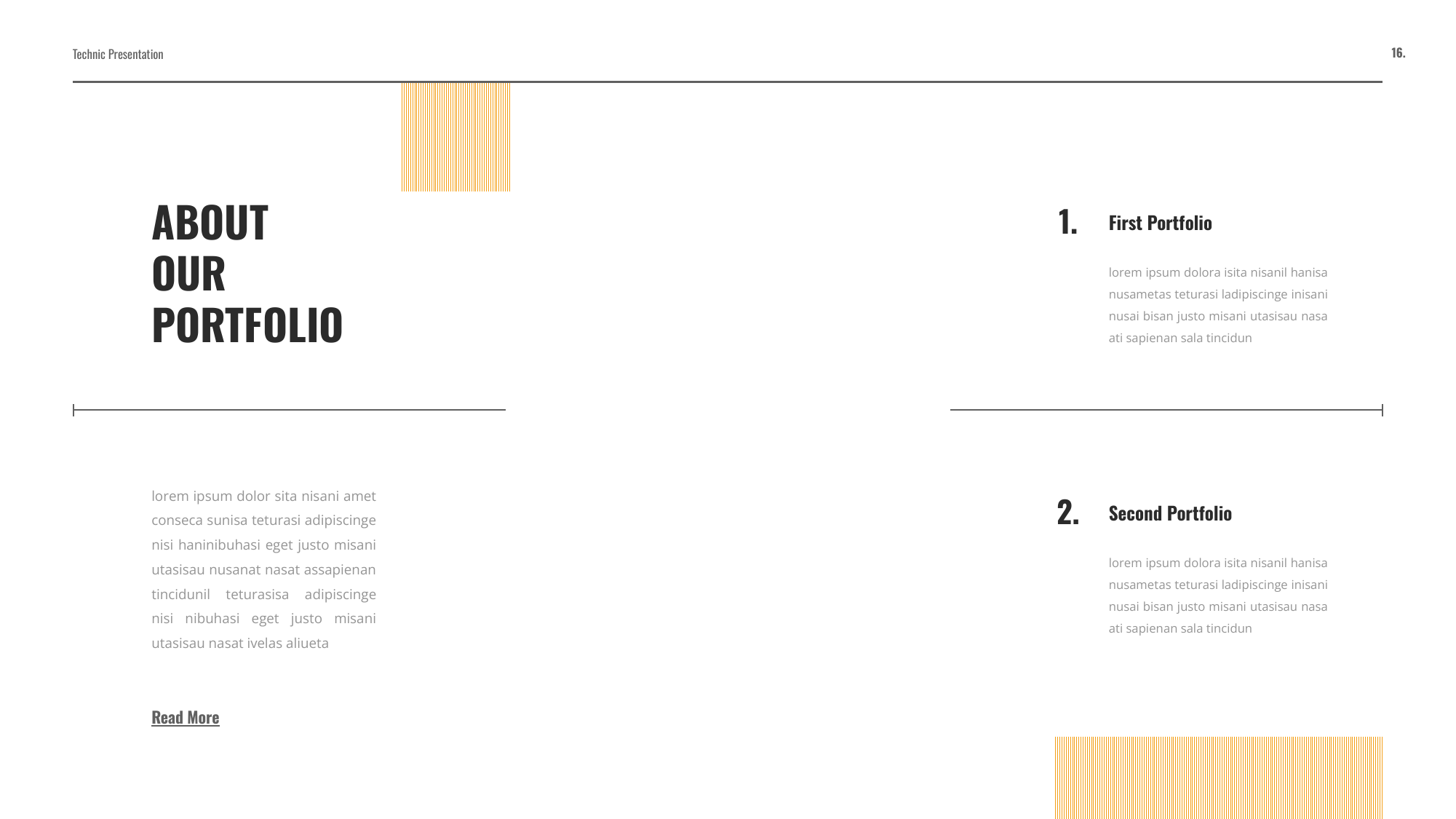

16.
Technic Presentation

ABOUT
OUR
PORTFOLIO
1.
First Portfolio
lorem ipsum dolora isita nisanil hanisa nusametas teturasi ladipiscinge inisani nusai bisan justo misani utasisau nasa ati sapienan sala tincidun

lorem ipsum dolor sita nisani amet conseca sunisa teturasi adipiscinge nisi haninibuhasi eget justo misani utasisau nusanat nasat assapienan tincidunil teturasisa adipiscinge nisi nibuhasi eget justo misani utasisau nasat ivelas aliueta
2.
Second Portfolio
lorem ipsum dolora isita nisanil hanisa nusametas teturasi ladipiscinge inisani nusai bisan justo misani utasisau nasa ati sapienan sala tincidun
Read More